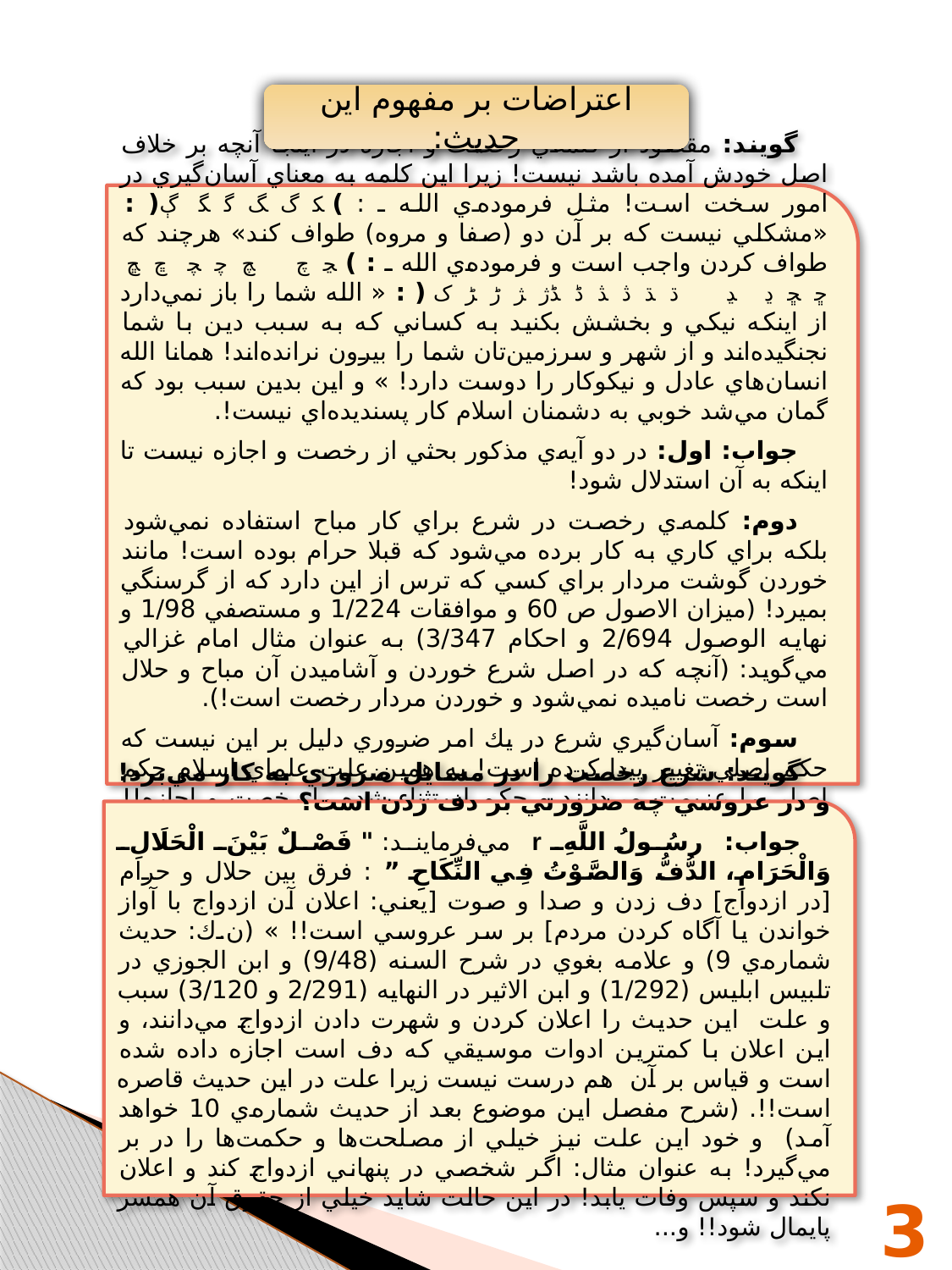

اعتراضات بر مفهوم اين حديث:
گويند: مقصود از كلمه‌ي رخصت و اجازه در اينجا آنچه بر خلاف اصل خودش آمده باشد نيست! زيرا اين كلمه به معناي آسان‌گيري در امور سخت است! مثل فرموده‌ي الله ـ : ) ﮑ  ﮒ  ﮓ  ﮔ  ﮕ   ﮖ( : «مشكلي نيست كه بر آن دو (صفا و مروه) طواف كند» هرچند كه طواف كردن واجب است و فرموده‌ي الله ـ : ) ﭹ  ﭺ      ﭻ  ﭼ  ﭽ   ﭾ  ﭿ  ﮀ  ﮁ  ﮂ    ﮃ       ﮄ  ﮅ  ﮆ  ﮇ  ﮈ  ﮉﮊ  ﮋ  ﮌ  ﮍ  ﮎ ( : « الله شما را باز نمي‌دارد از اينكه نيكي و بخشش بكنيد به كساني كه به سبب دين با شما نجنگيده‌اند و از شهر و سرزمين‌تان شما را بيرون نرانده‌اند! همانا الله انسان‌هاي عادل و نيكوكار را دوست دارد! » و اين بدين سبب بود كه گمان مي‌شد خوبي به دشمنان اسلام كار پسنديده‌اي نيست!.
جواب: اول: در دو آيه‌ي مذكور بحثي از رخصت و اجازه نيست تا اينكه به آن استدلال شود!
دوم: كلمه‌ي رخصت در شرع براي كار مباح استفاده نمي‌شود بلكه براي كاري به كار برده مي‌شود كه قبلا حرام بوده است! مانند خوردن گوشت مردار براي كسي كه ترس از اين دارد كه از گرسنگي بميرد! (ميزان الاصول ص 60 و موافقات 1/224 و مستصفي 1/98 و نهايه الوصول 2/694 و احكام 3/347) به عنوان مثال امام غزالي مي‌گويد: (آنچه كه در اصل شرع خوردن و آشاميدن آن مباح و حلال است رخصت ناميده نمي‌شود و خوردن مردار رخصت است!).
سوم: آسان‌گيري شرع در يك امر ضروري دليل بر اين نيست كه حكم اصلي تغيير پيدا كرده است! به همين علت علماي اسلام حكم اصلي را عزيمت مي‌دانند و حكم استثناء شده را رخصت و اجازه!! (موافقات 1/225).
گويند: شرع رخصت را در مسايل ضروري به كار مي‌برد! و در عروسي چه ضرورتي بر دف زدن است؟
جواب: رسُولُ اللَّهِ r مي‌فرمايند: " فَصْلٌ بَيْنَ الْحَلَالِ وَالْحَرَامِ، الدُّفُّ وَالصَّوْتُ فِي النِّكَاحِ ” : فرق بين حلال و حرام [در ازدواج] دف زدن و صدا و صوت [يعني: اعلان آن ازدواج با آواز خواندن يا آگاه كردن مردم] بر سر عروسي است!! » (ن.ك: حديث شماره‌ي 9) و علامه بغوي در شرح السنه (9/48) و ابن الجوزي در تلبيس ابليس (1/292) و ابن الاثير در النهايه (2/291 و 3/120) سبب و علت  اين حديث را اعلان كردن و شهرت دادن ازدواج مي‌دانند، و اين اعلان با كمترين ادوات موسيقي كه دف است اجازه داده شده است و قياس بر آن  هم درست نيست زيرا علت در اين حديث قاصره است!!. (شرح مفصل اين موضوع بعد از حديث شماره‌ي 10 خواهد آمد)  و خود اين علت نيز خيلي از مصلحت‌ها و حكمت‌ها را در بر مي‌گيرد! به عنوان مثال: اگر شخصي در پنهاني ازدواج كند و اعلان نكند و سپس وفات يابد! در اين حالت شايد خيلي از حقوق آن همسر پايمال شود!! و...
32